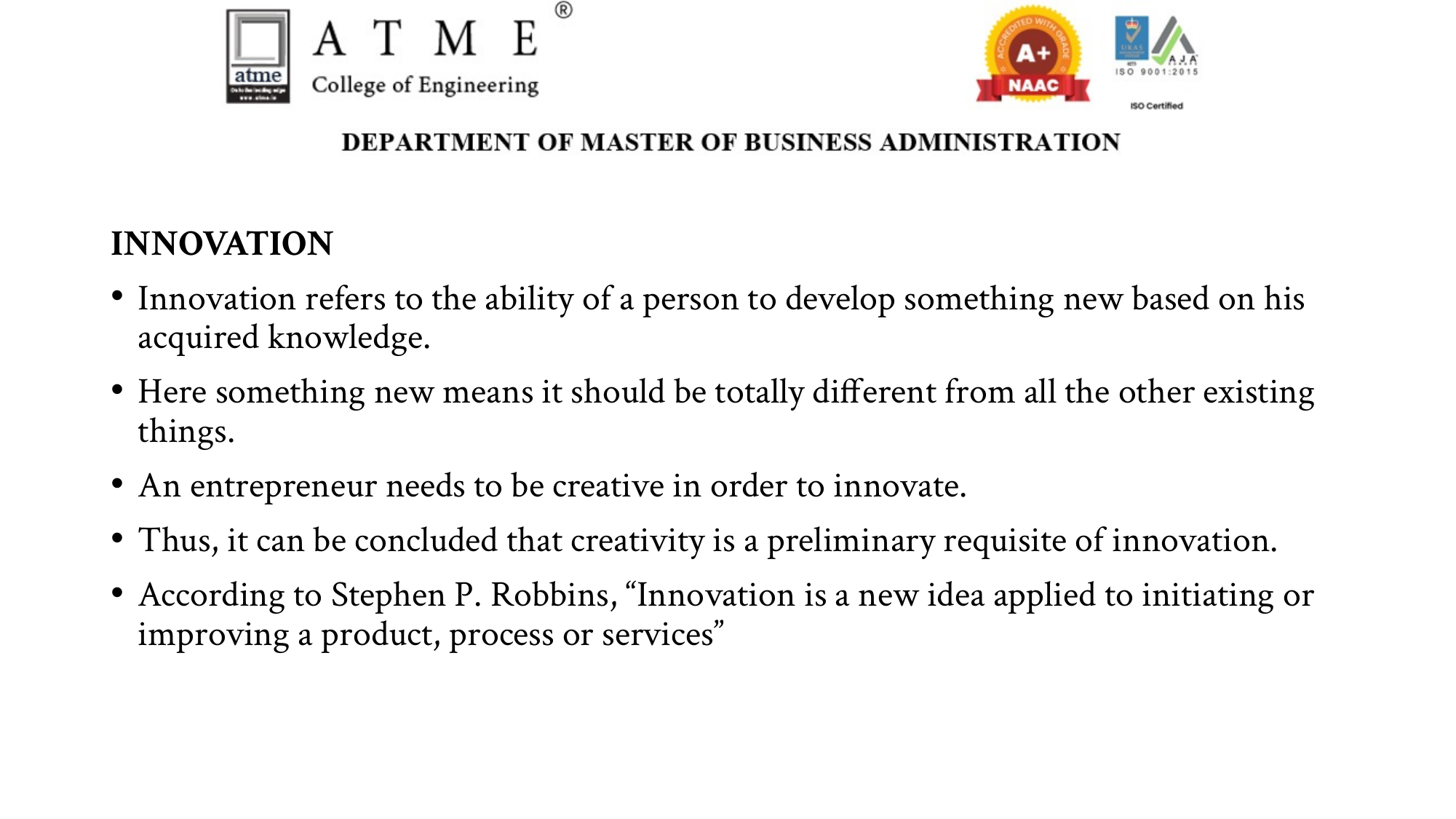

INNOVATION
Innovation refers to the ability of a person to develop something new based on his acquired knowledge.
Here something new means it should be totally different from all the other existing things.
An entrepreneur needs to be creative in order to innovate.
Thus, it can be concluded that creativity is a preliminary requisite of innovation.
According to Stephen P. Robbins, “Innovation is a new idea applied to initiating or improving a product, process or services”